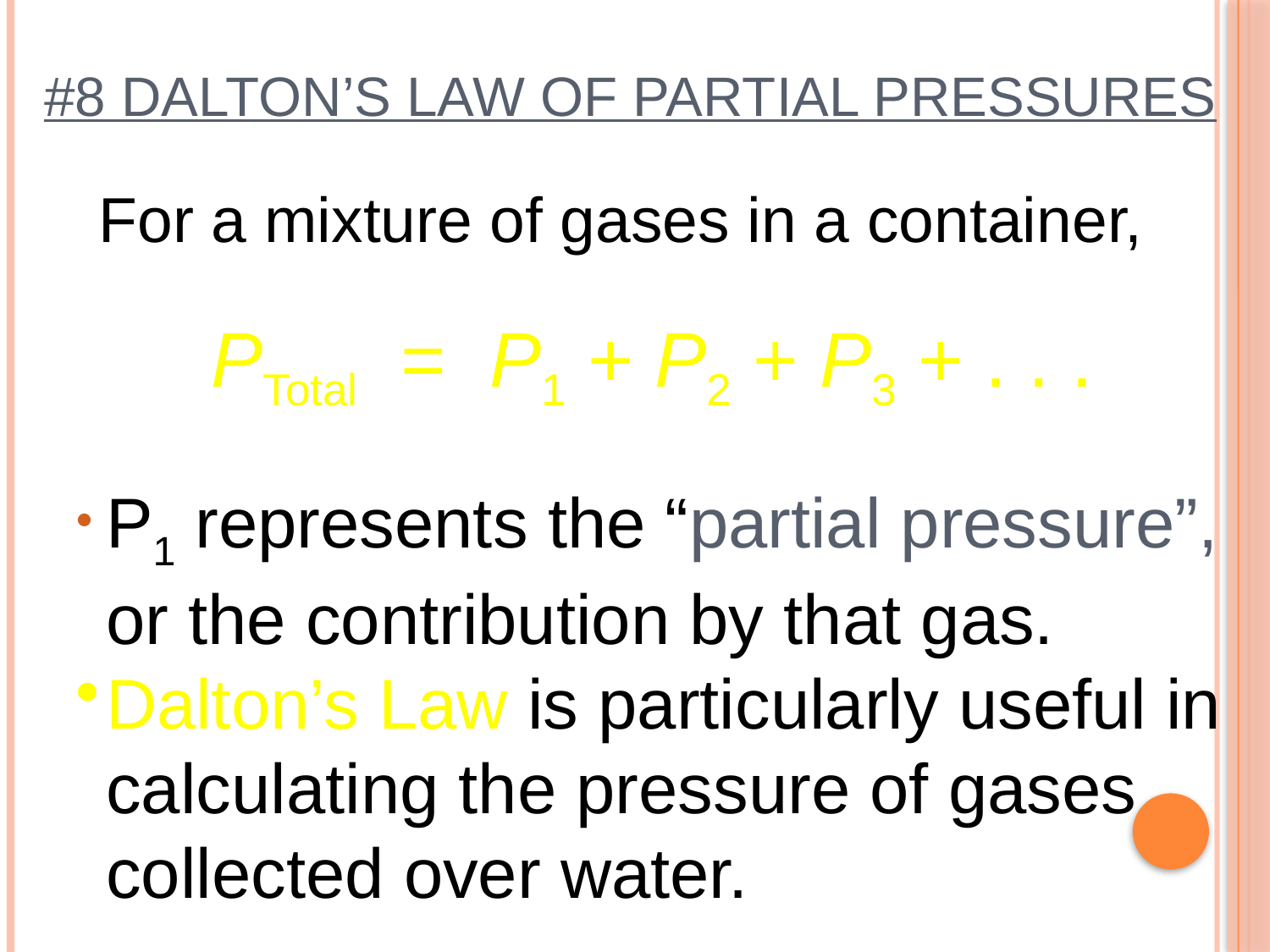

# #8 Dalton’s Law of Partial Pressures
For a mixture of gases in a container,
PTotal  =  P1 + P2 + P3 + . . .
P1 represents the “partial pressure”, or the contribution by that gas.
Dalton’s Law is particularly useful in calculating the pressure of gases collected over water.